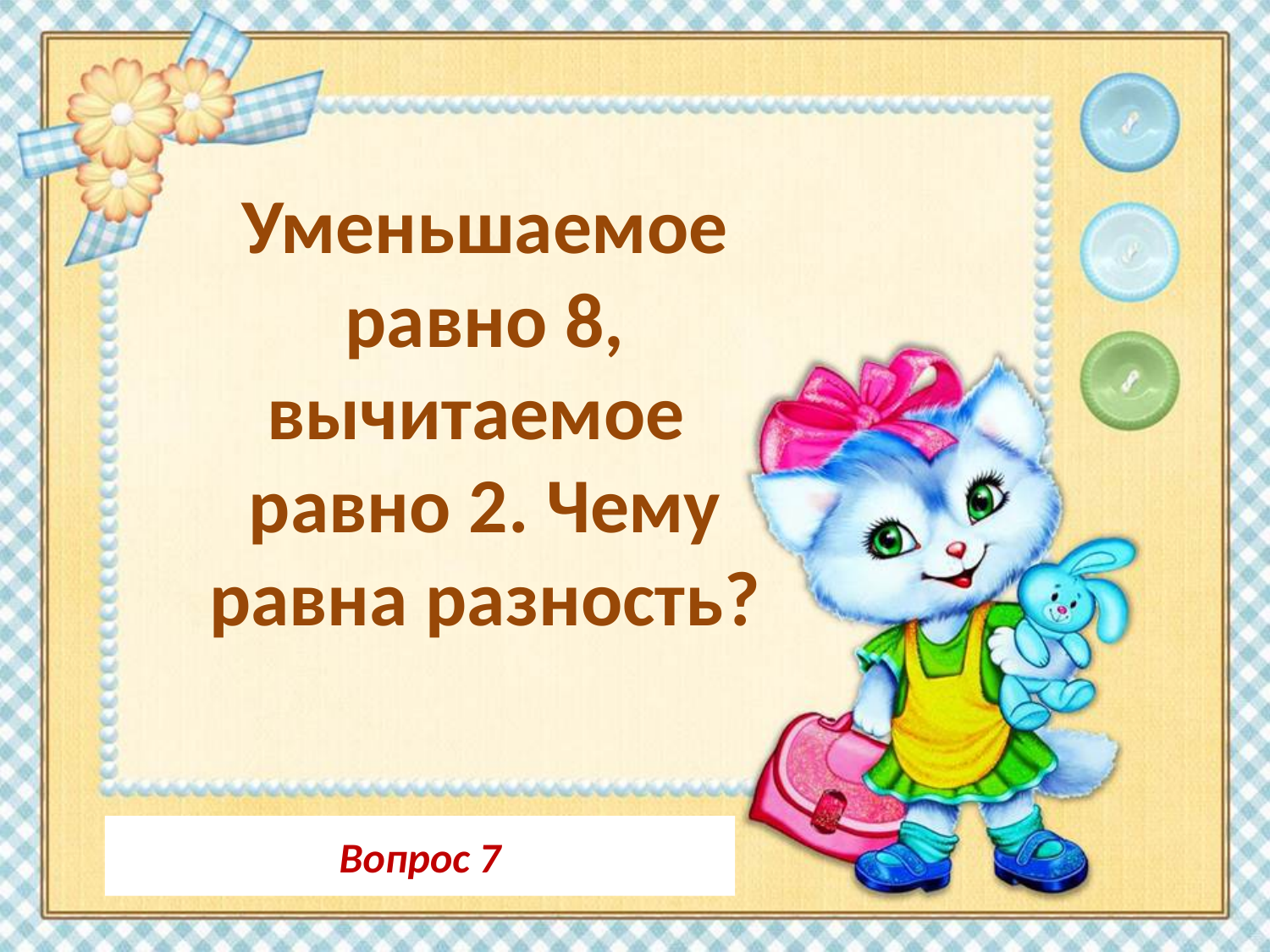

Уменьшаемое равно 8, вычитаемое
равно 2. Чему равна разность?
Вопрос 7